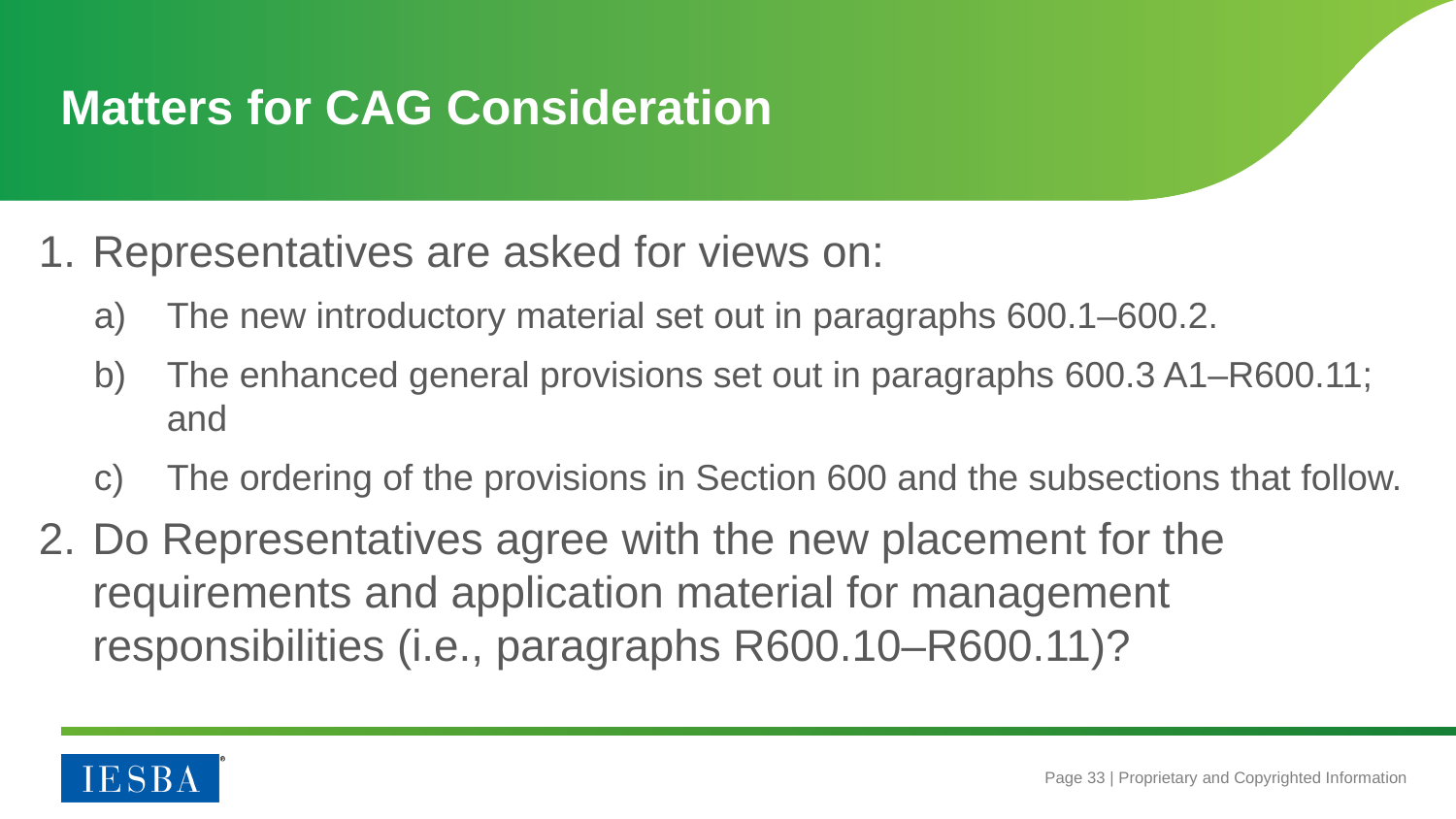

# Matters for CAG Consideration
Representatives are asked for views on:
The new introductory material set out in paragraphs 600.1–600.2.
The enhanced general provisions set out in paragraphs 600.3 A1–R600.11; and
The ordering of the provisions in Section 600 and the subsections that follow.
Do Representatives agree with the new placement for the requirements and application material for management responsibilities (i.e., paragraphs R600.10–R600.11)?